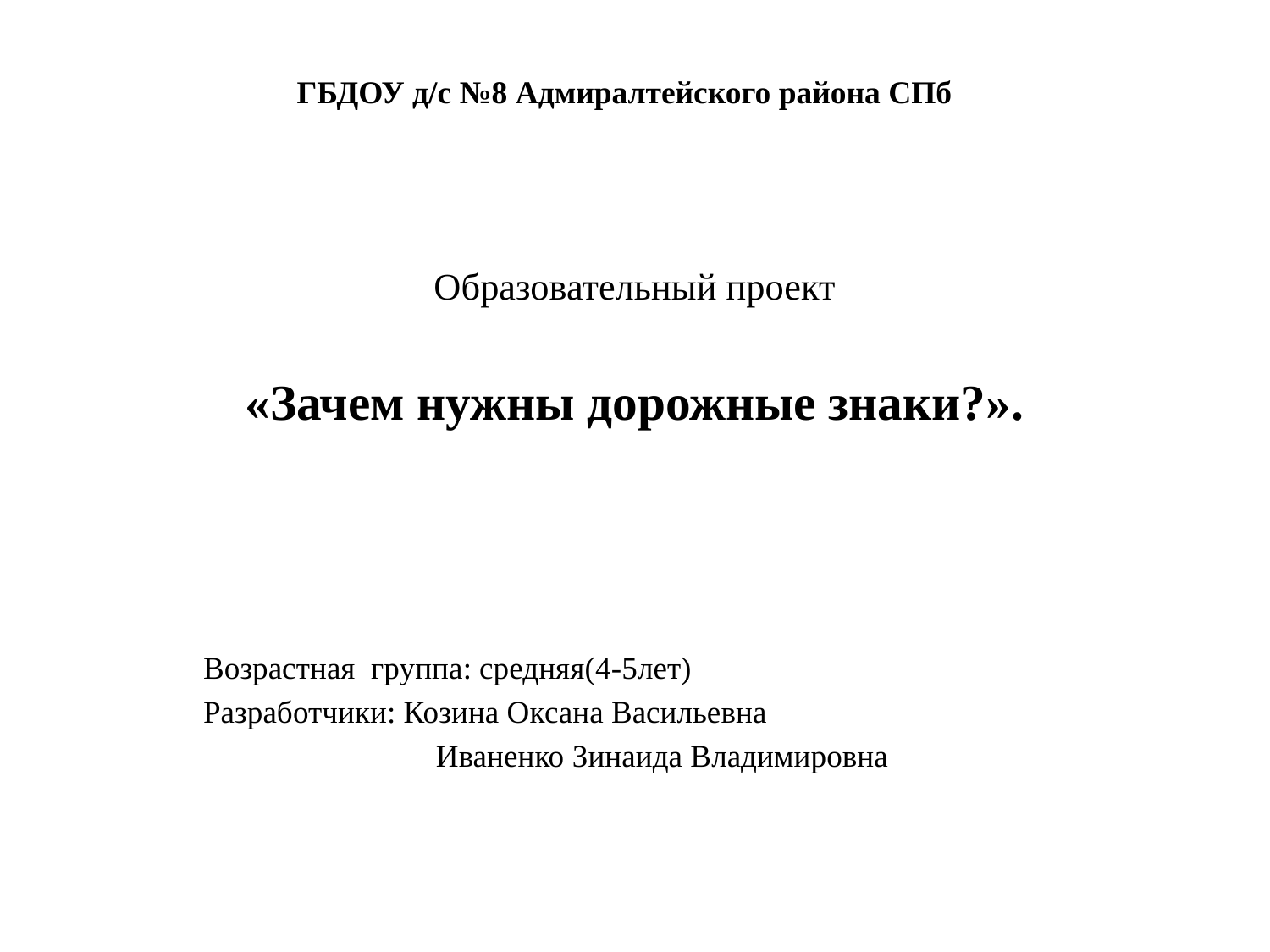

# ГБДОУ д/с №8 Адмиралтейского района СПб
Образовательный проект

«Зачем нужны дорожные знаки?».

Возрастная  группа: средняя(4-5лет)
Разработчики: Козина Оксана Васильевна
       Иваненко Зинаида Владимировна